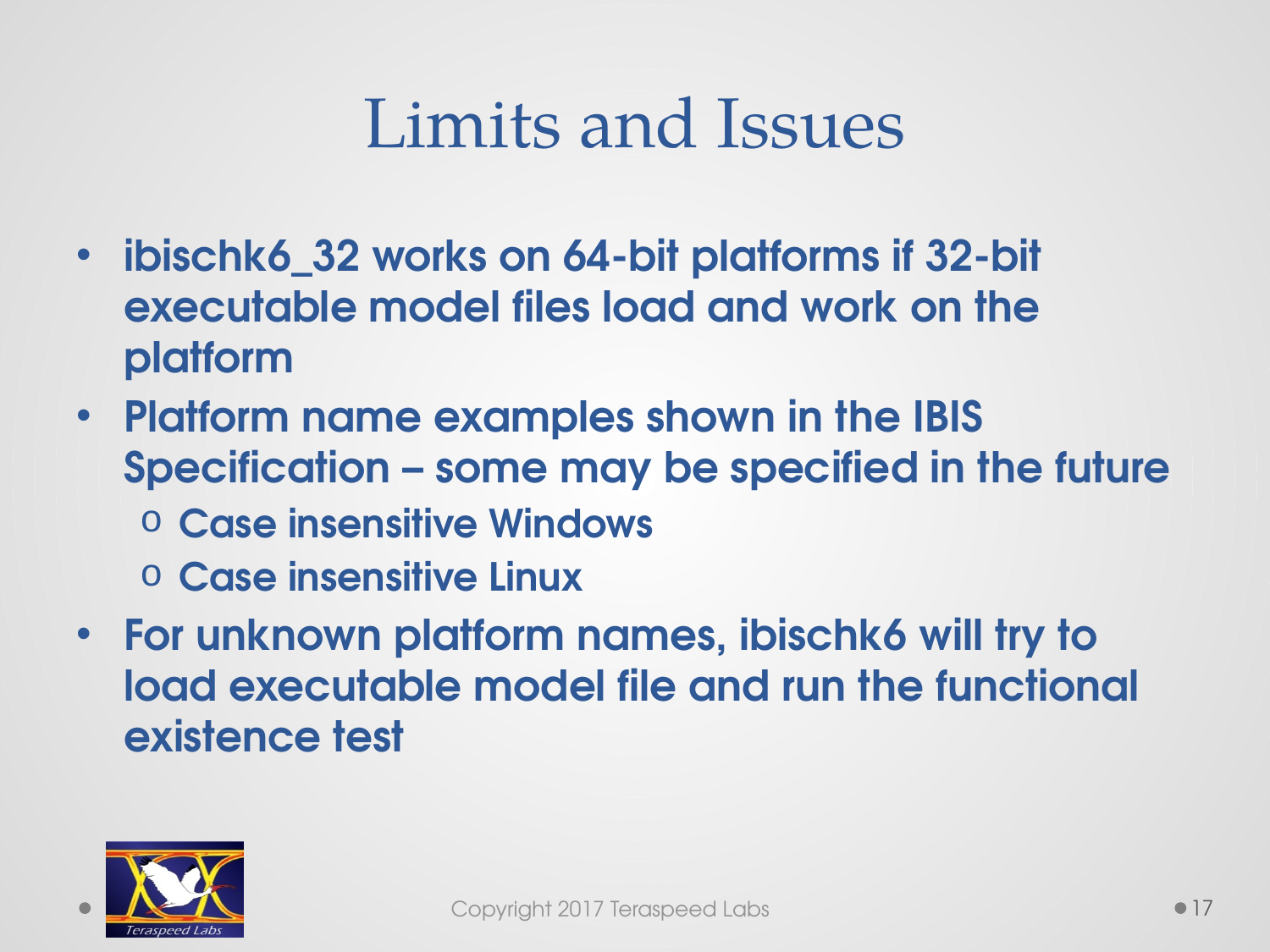

# Limits and Issues
ibischk6_32 works on 64-bit platforms if 32-bit executable model files load and work on the platform
Platform name examples shown in the IBIS Specification – some may be specified in the future
Case insensitive Windows
Case insensitive Linux
For unknown platform names, ibischk6 will try to load executable model file and run the functional existence test
17
Copyright 2017 Teraspeed Labs